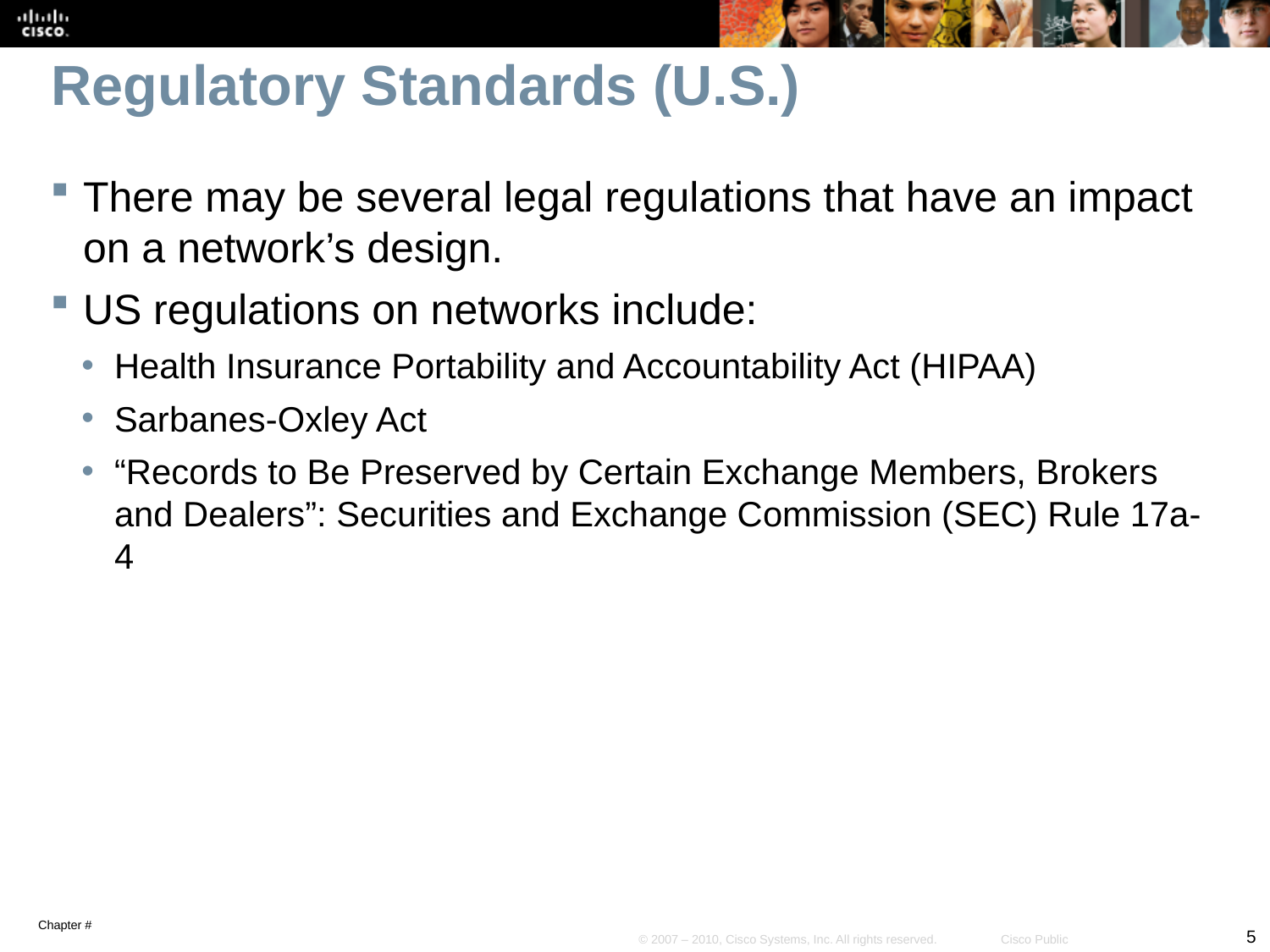

# Regulatory Standards (U.S.)
There may be several legal regulations that have an impact on a network’s design.
US regulations on networks include:
Health Insurance Portability and Accountability Act (HIPAA)
Sarbanes-Oxley Act
“Records to Be Preserved by Certain Exchange Members, Brokers and Dealers”: Securities and Exchange Commission (SEC) Rule 17a-4